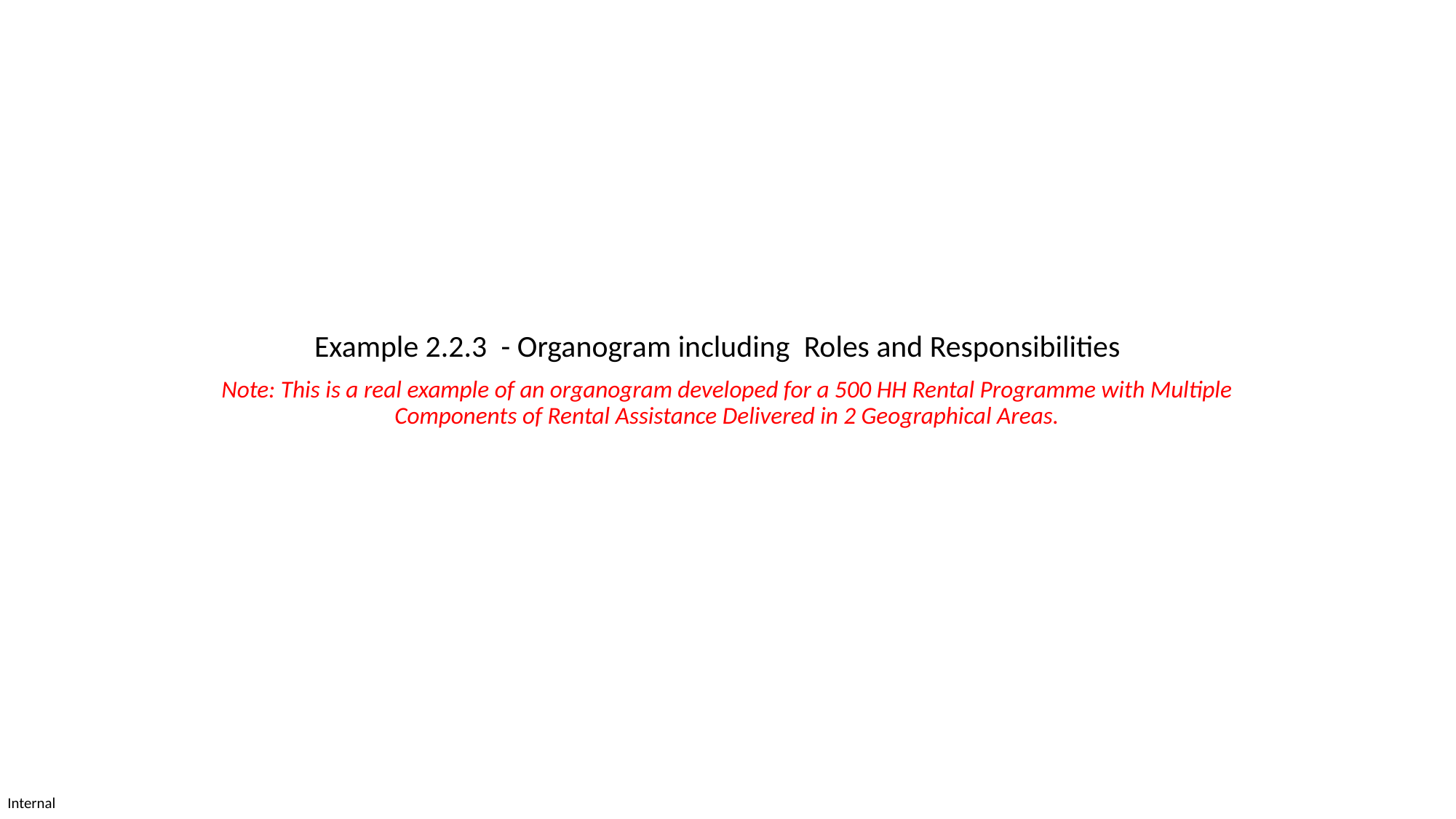

# Example 2.2.3  - Organogram including  Roles and Responsibilities Note: This is a real example of an organogram developed for a 500 HH Rental Programme with Multiple Components of Rental Assistance Delivered in 2 Geographical Areas.